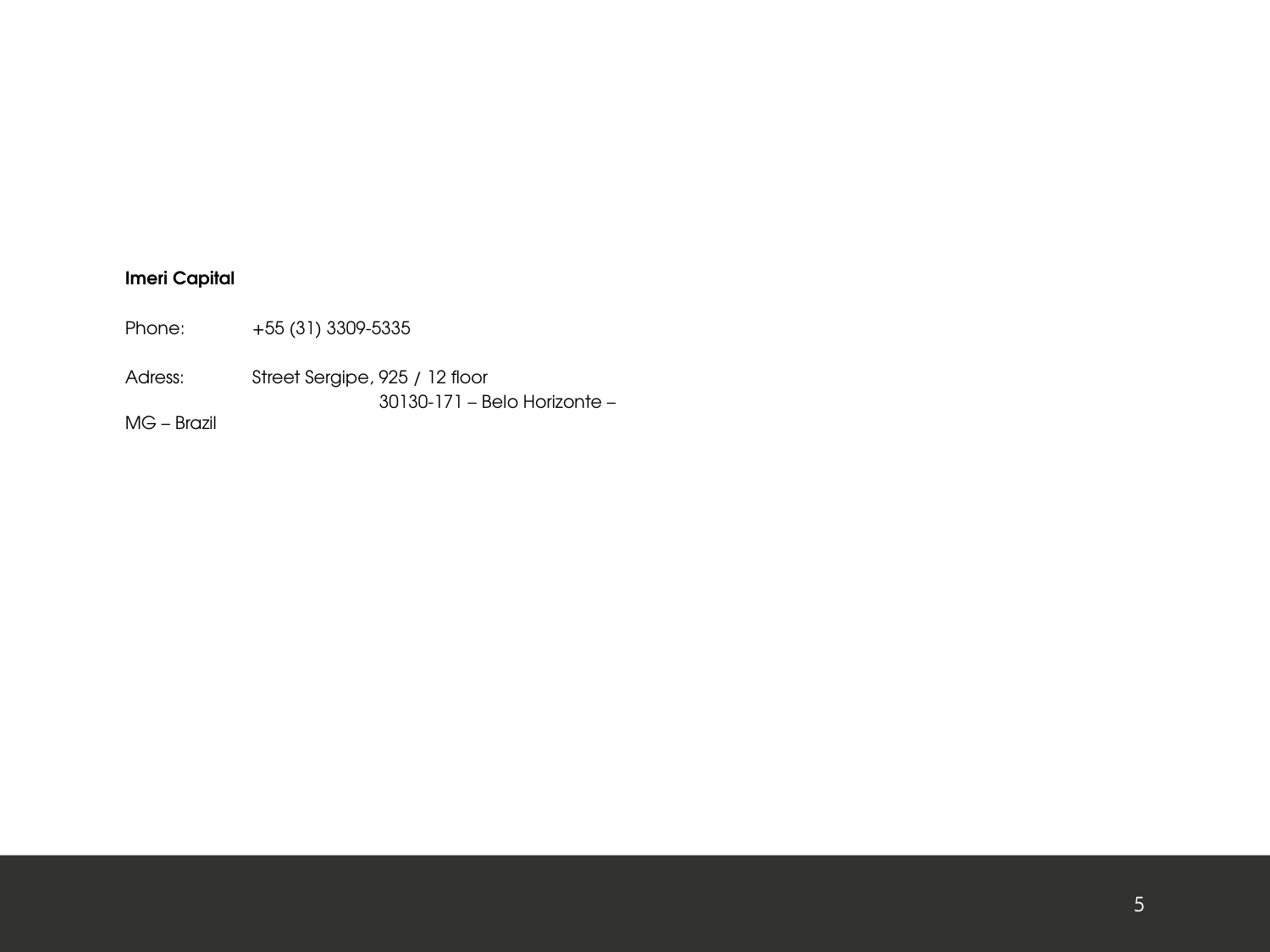

Imeri Capital

Phone:	+55 (31) 3309-5335

Adress:	Street Sergipe, 925 / 12 floor
		30130-171 – Belo Horizonte – MG – Brazil